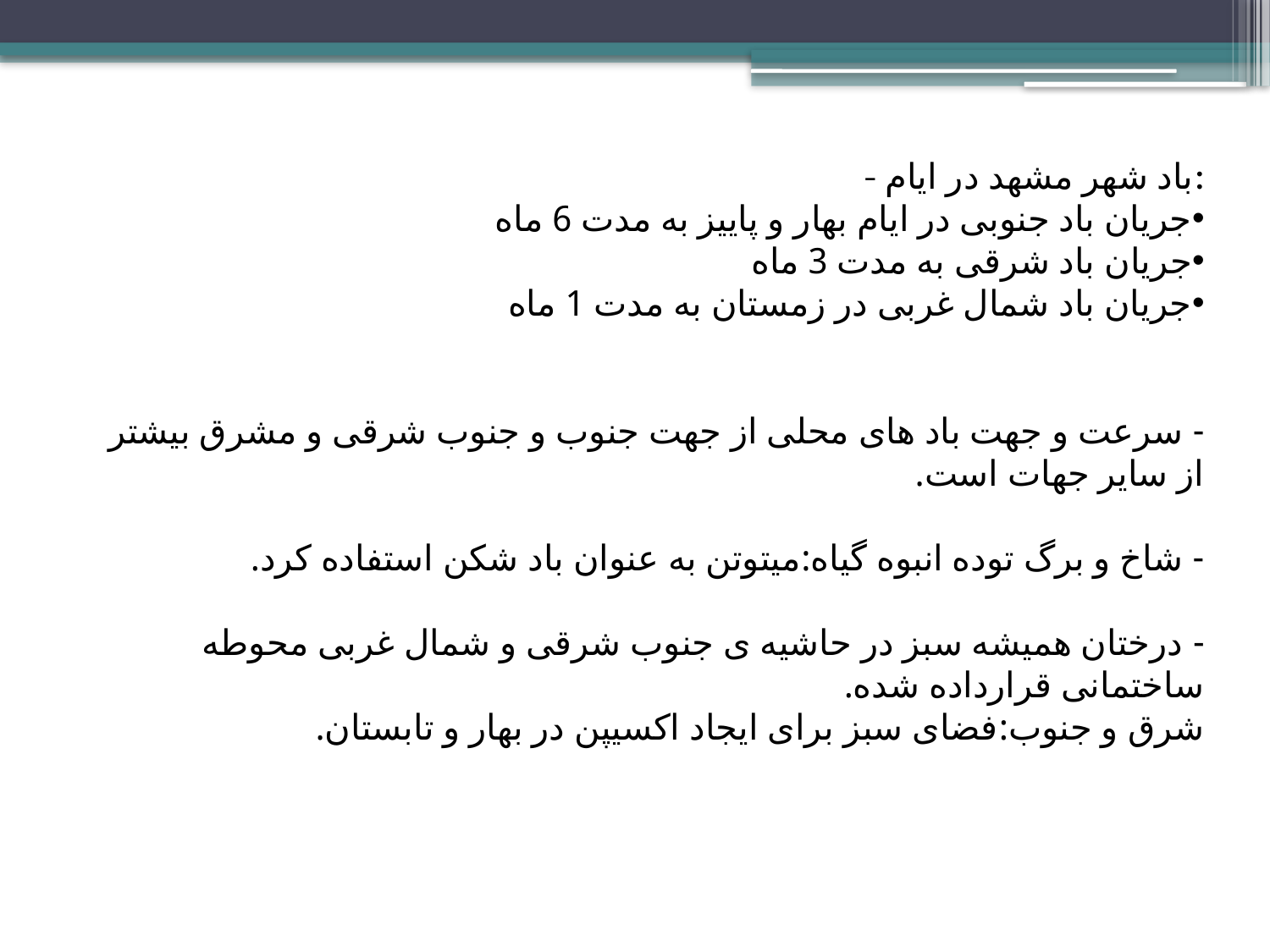

- باد شهر مشهد در ایام:
جریان باد جنوبی در ایام بهار و پاییز به مدت 6 ماه
جریان باد شرقی به مدت 3 ماه
جریان باد شمال غربی در زمستان به مدت 1 ماه

- سرعت و جهت باد های محلی از جهت جنوب و جنوب شرقی و مشرق بیشتر از سایر جهات است.

- شاخ و برگ توده انبوه گیاه:میتوتن به عنوان باد شکن استفاده کرد.

- درختان همیشه سبز در حاشیه ی جنوب شرقی و شمال غربی محوطه ساختمانی قرارداده شده.
شرق و جنوب:فضای سبز برای ایجاد اکسیپن در بهار و تابستان.